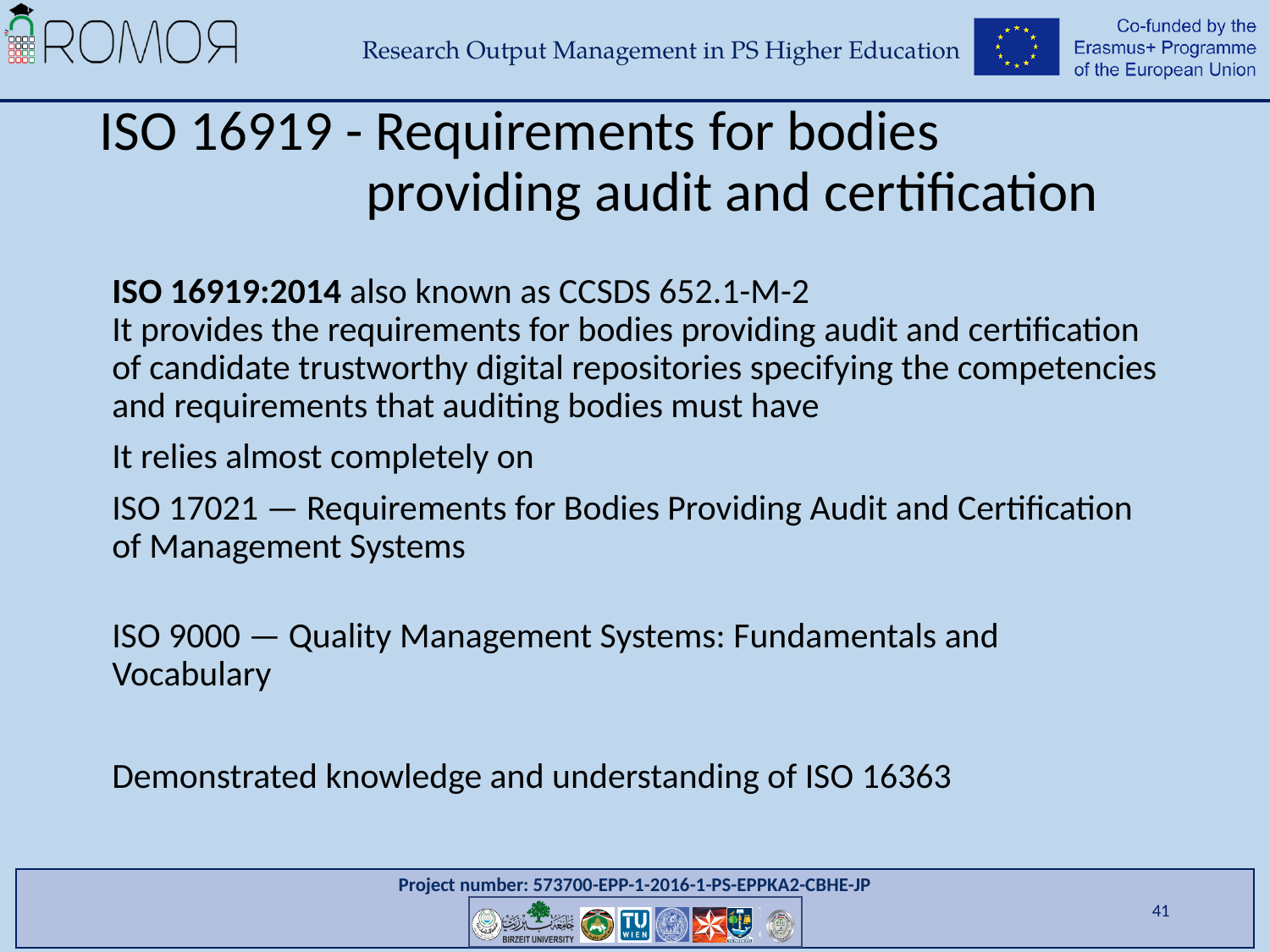

# ISO 16919 - Requirements for bodies providing audit and certification
ISO 16919:2014 also known as CCSDS 652.1-M-2
It provides the requirements for bodies providing audit and certification of candidate trustworthy digital repositories specifying the competencies and requirements that auditing bodies must have
It relies almost completely on
ISO 17021 — Requirements for Bodies Providing Audit and Certification of Management Systems
ISO 9000 — Quality Management Systems: Fundamentals and Vocabulary

Demonstrated knowledge and understanding of ISO 16363
41